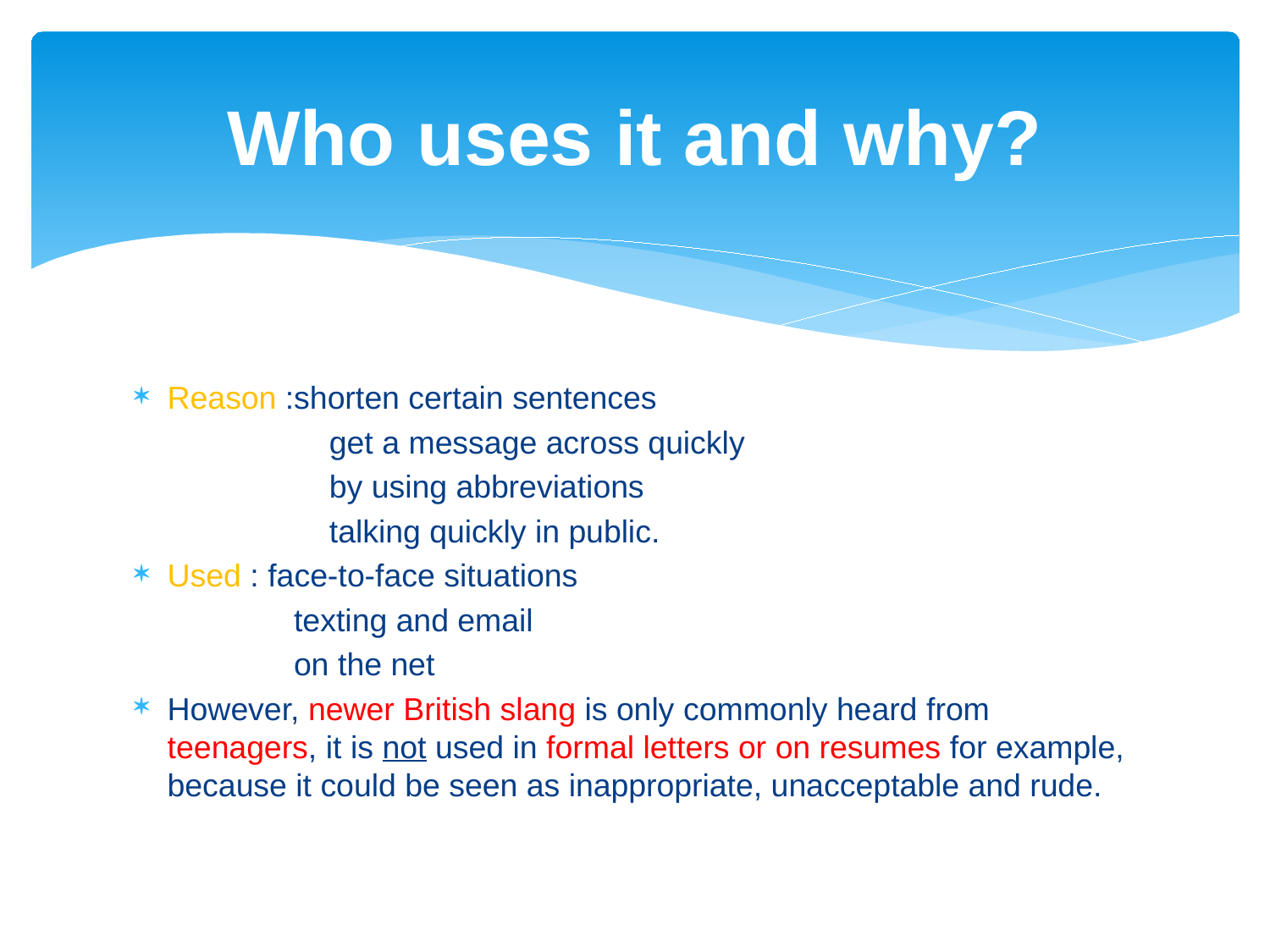

# Who uses it and why?
Reason :shorten certain sentences
                      get a message across quickly
                      by using abbreviations
                      talking quickly in public.
Used : face-to-face situations
                  texting and email
                  on the net
However, newer British slang is only commonly heard from teenagers, it is not used in formal letters or on resumes for example, because it could be seen as inappropriate, unacceptable and rude.